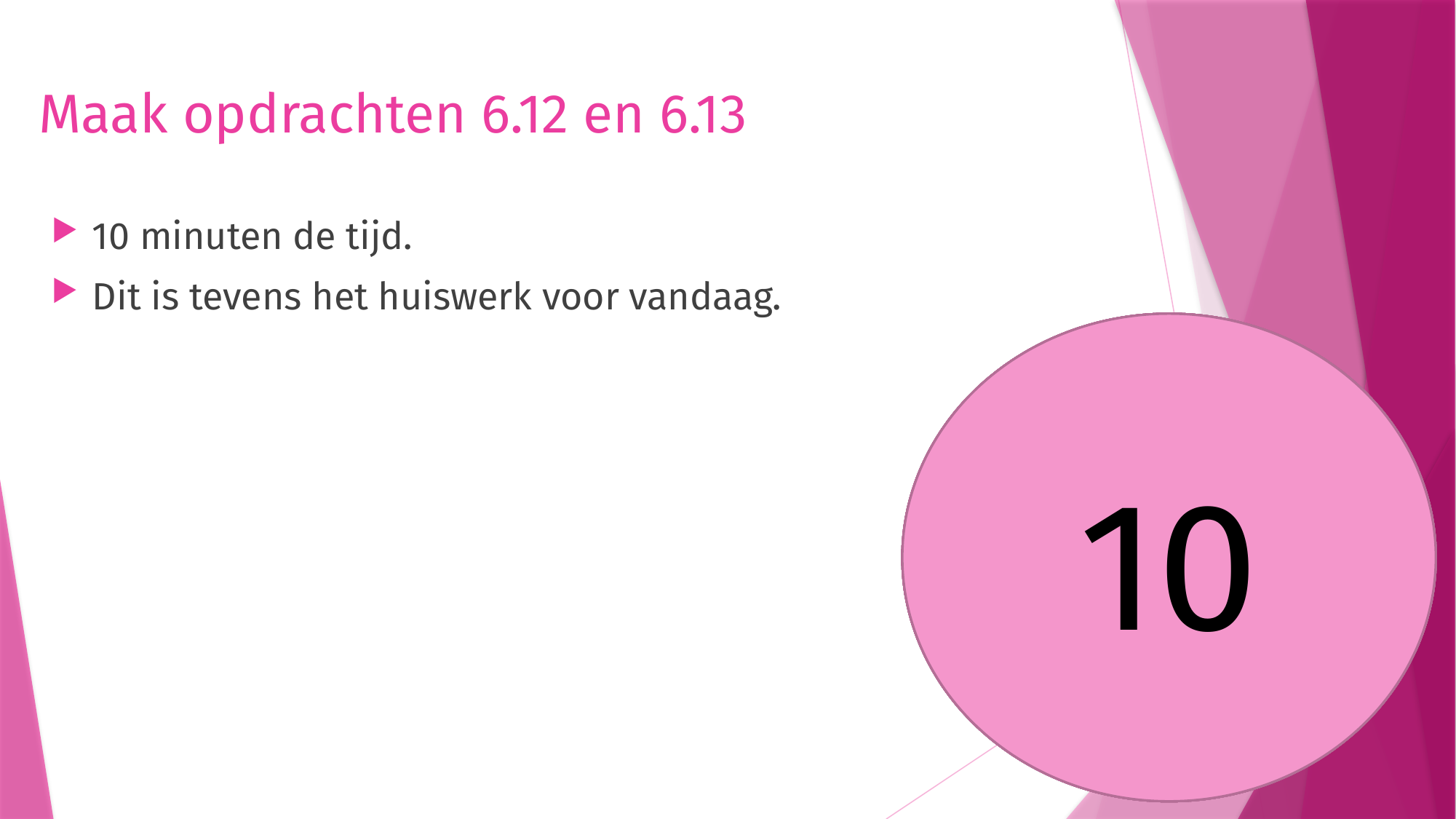

# Maak opdrachten 6.12 en 6.13
10 minuten de tijd.
Dit is tevens het huiswerk voor vandaag.
10
9
8
5
6
7
4
3
1
2